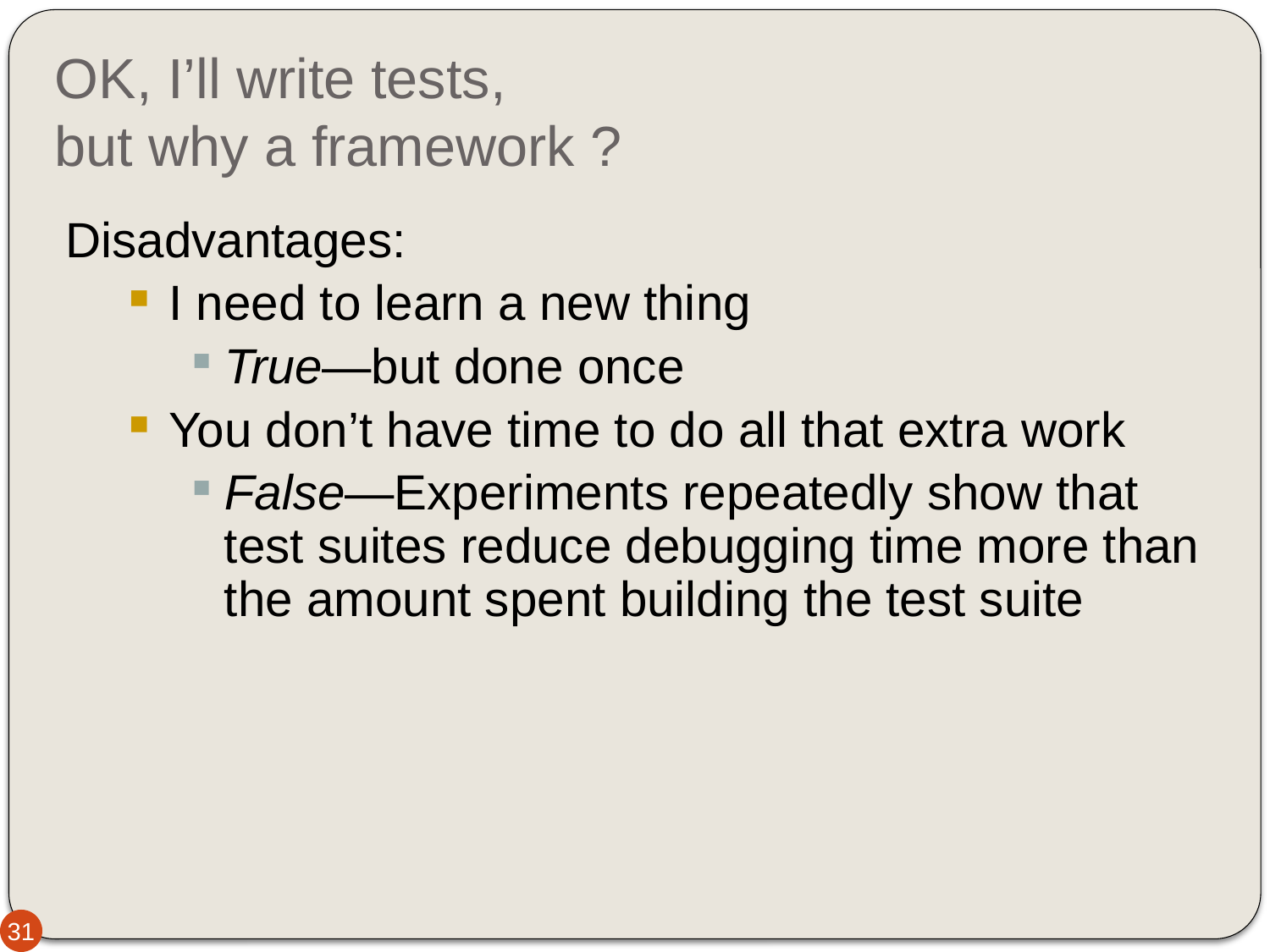

# OK, I’ll write tests, but why a framework ?

Disadvantages:
I need to learn a new thing
True—but done once
You don’t have time to do all that extra work
False—Experiments repeatedly show that test suites reduce debugging time more than the amount spent building the test suite

31